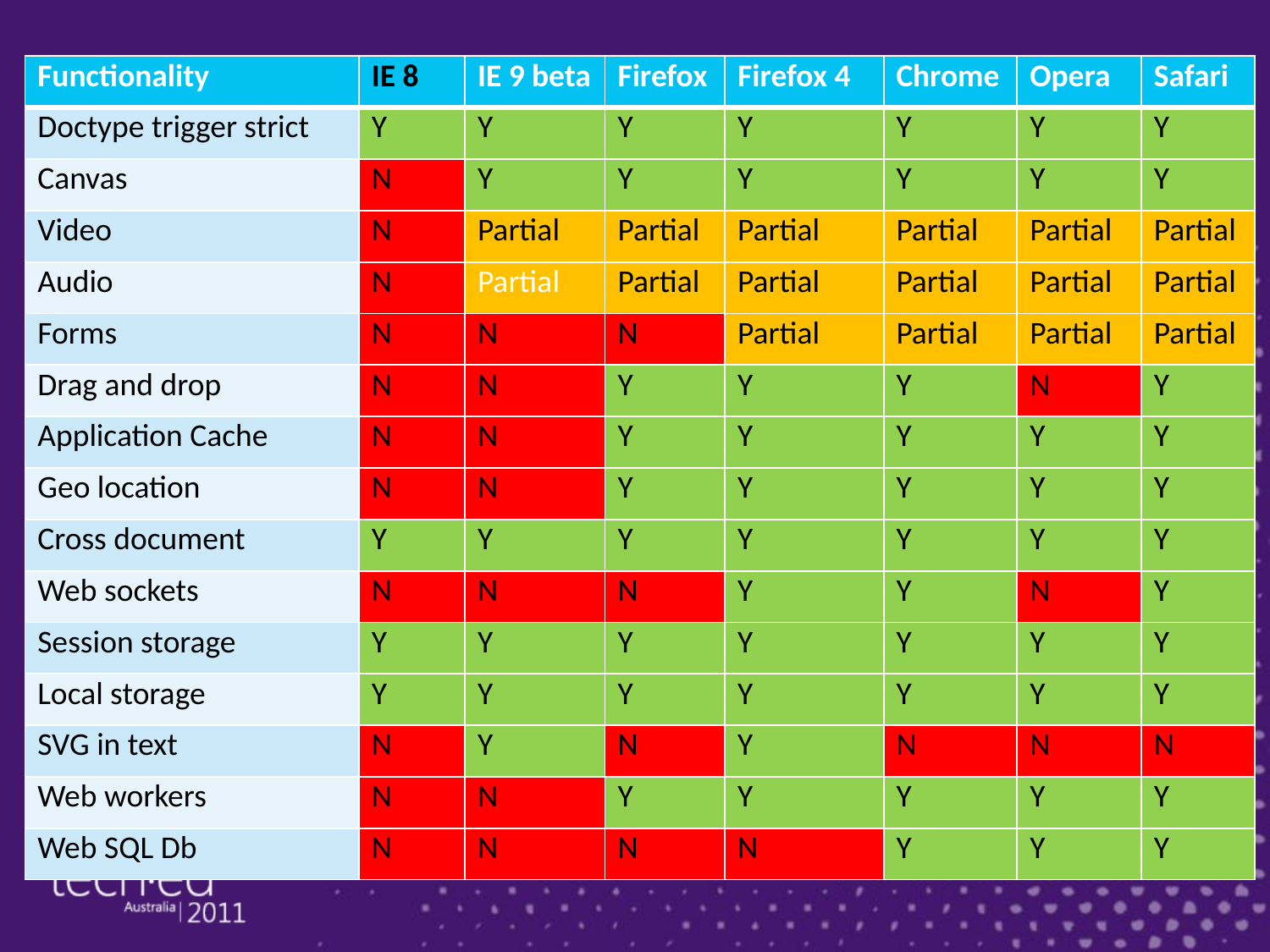

| Functionality | IE 8 | IE 9 beta | Firefox | Firefox 4 | Chrome | Opera | Safari |
| --- | --- | --- | --- | --- | --- | --- | --- |
| Doctype trigger strict | Y | Y | Y | Y | Y | Y | Y |
| Canvas | N | Y | Y | Y | Y | Y | Y |
| Video | N | Partial | Partial | Partial | Partial | Partial | Partial |
| Audio | N | Partial | Partial | Partial | Partial | Partial | Partial |
| Forms | N | N | N | Partial | Partial | Partial | Partial |
| Drag and drop | N | N | Y | Y | Y | N | Y |
| Application Cache | N | N | Y | Y | Y | Y | Y |
| Geo location | N | N | Y | Y | Y | Y | Y |
| Cross document | Y | Y | Y | Y | Y | Y | Y |
| Web sockets | N | N | N | Y | Y | N | Y |
| Session storage | Y | Y | Y | Y | Y | Y | Y |
| Local storage | Y | Y | Y | Y | Y | Y | Y |
| SVG in text | N | Y | N | Y | N | N | N |
| Web workers | N | N | Y | Y | Y | Y | Y |
| Web SQL Db | N | N | N | N | Y | Y | Y |